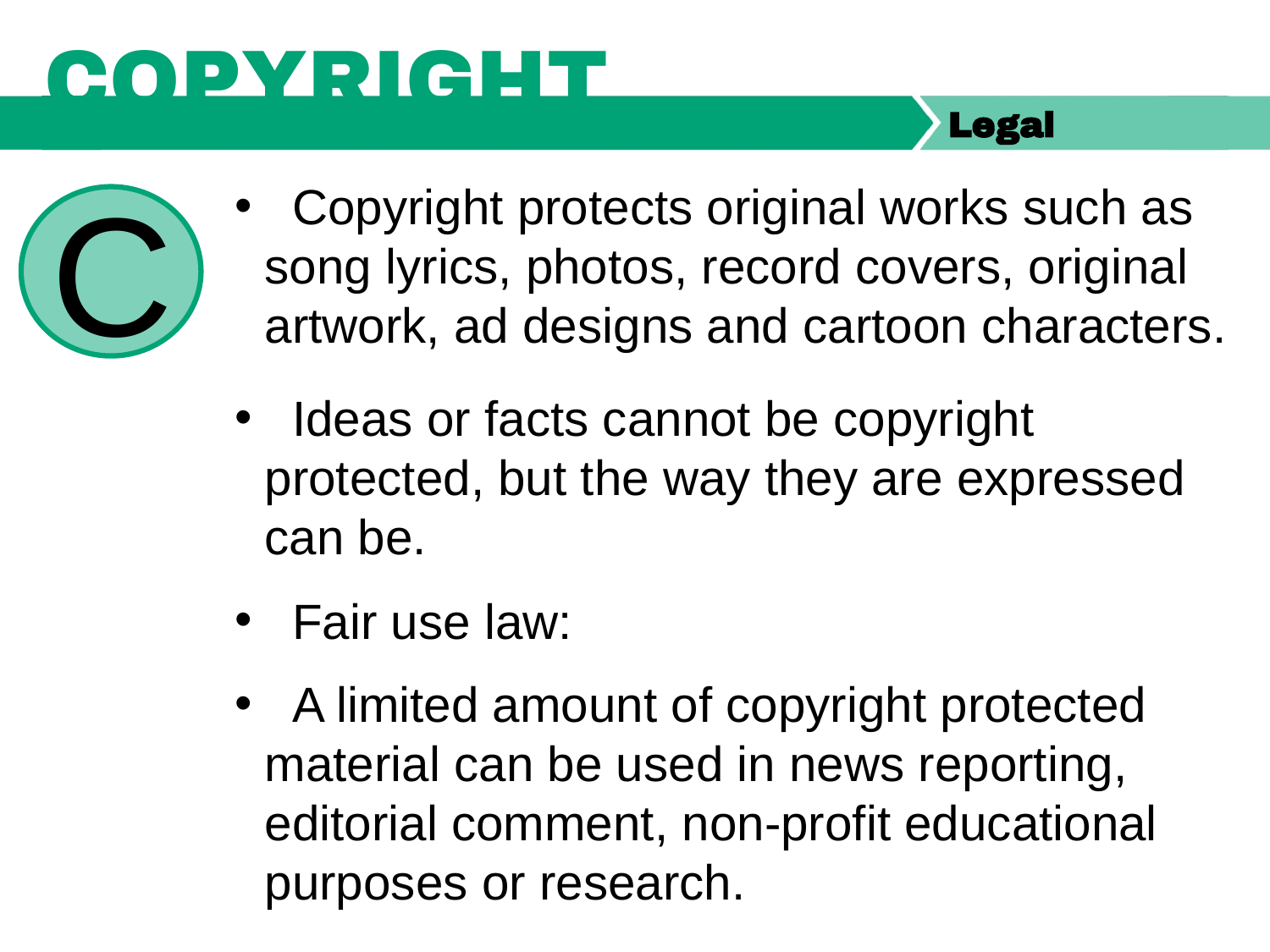

COPYRIGHT
C
  Copyright protects original works such as  song lyrics, photos, record covers, original artwork, ad designs and cartoon characters.

  Ideas or facts cannot be copyright protected, but the way they are expressed can be.

  Fair use law:
  A limited amount of copyright protected material can be used in news reporting, editorial comment, non-profit educational purposes or research.